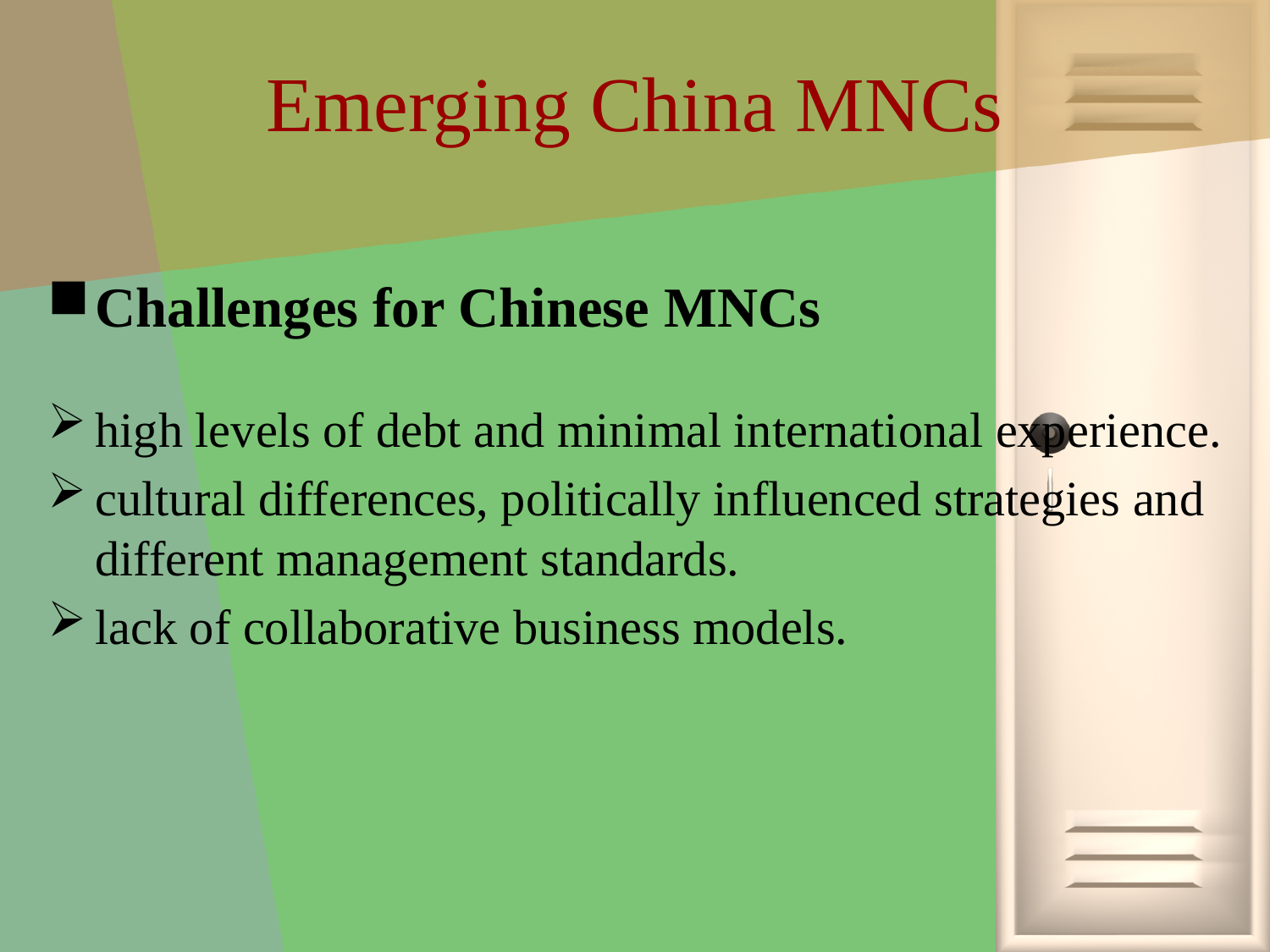

# Emerging China MNCs
Challenges for Chinese MNCs

high levels of debt and minimal international experience.
cultural differences, politically influenced strategies and different management standards.
lack of collaborative business models.